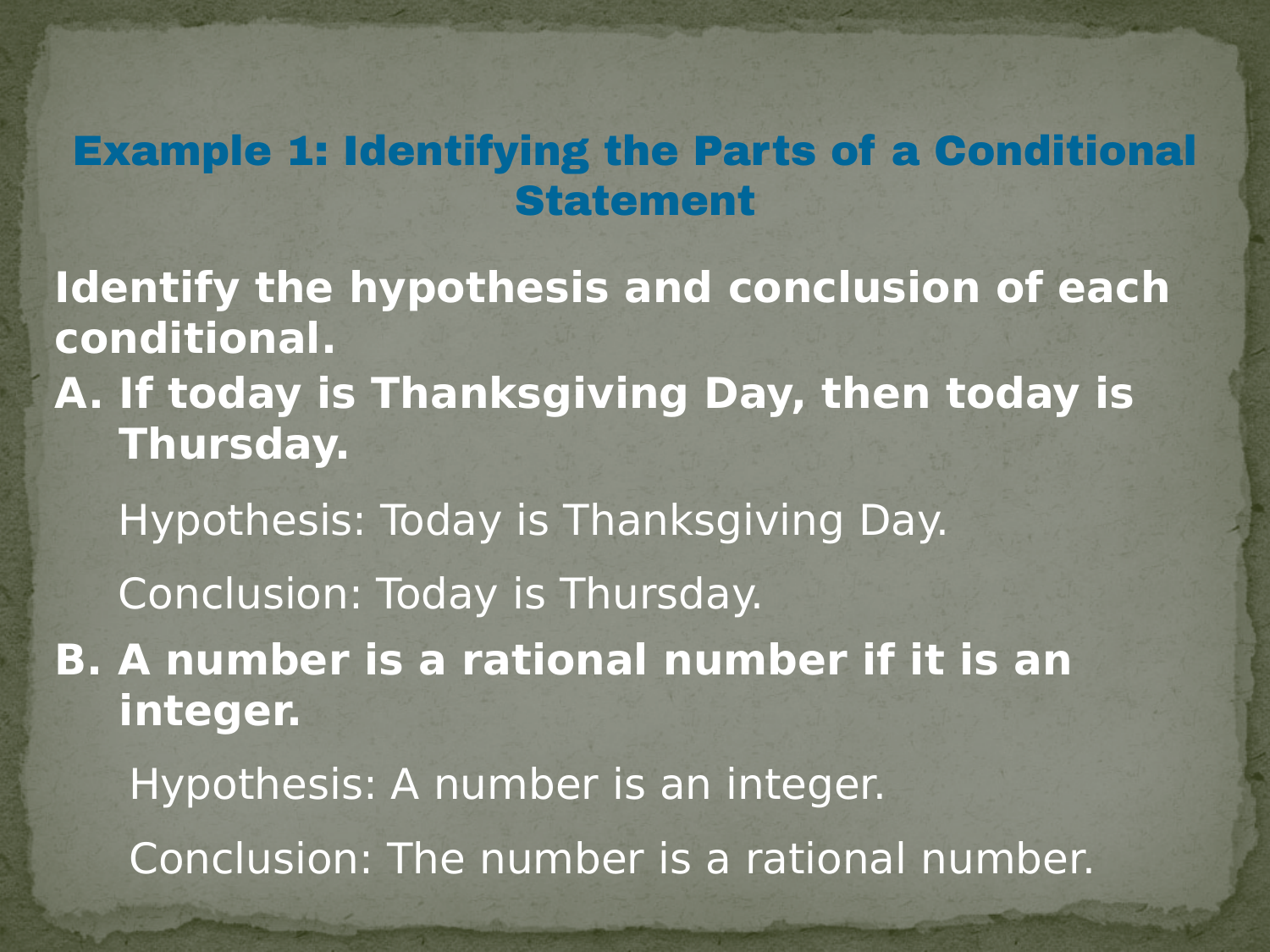

Example 1: Identifying the Parts of a Conditional Statement
Identify the hypothesis and conclusion of each conditional.
A.	If today is Thanksgiving Day, then today is Thursday.
Hypothesis: Today is Thanksgiving Day.
Conclusion: Today is Thursday.
B. A number is a rational number if it is an integer.
Hypothesis: A number is an integer.
Conclusion: The number is a rational number.